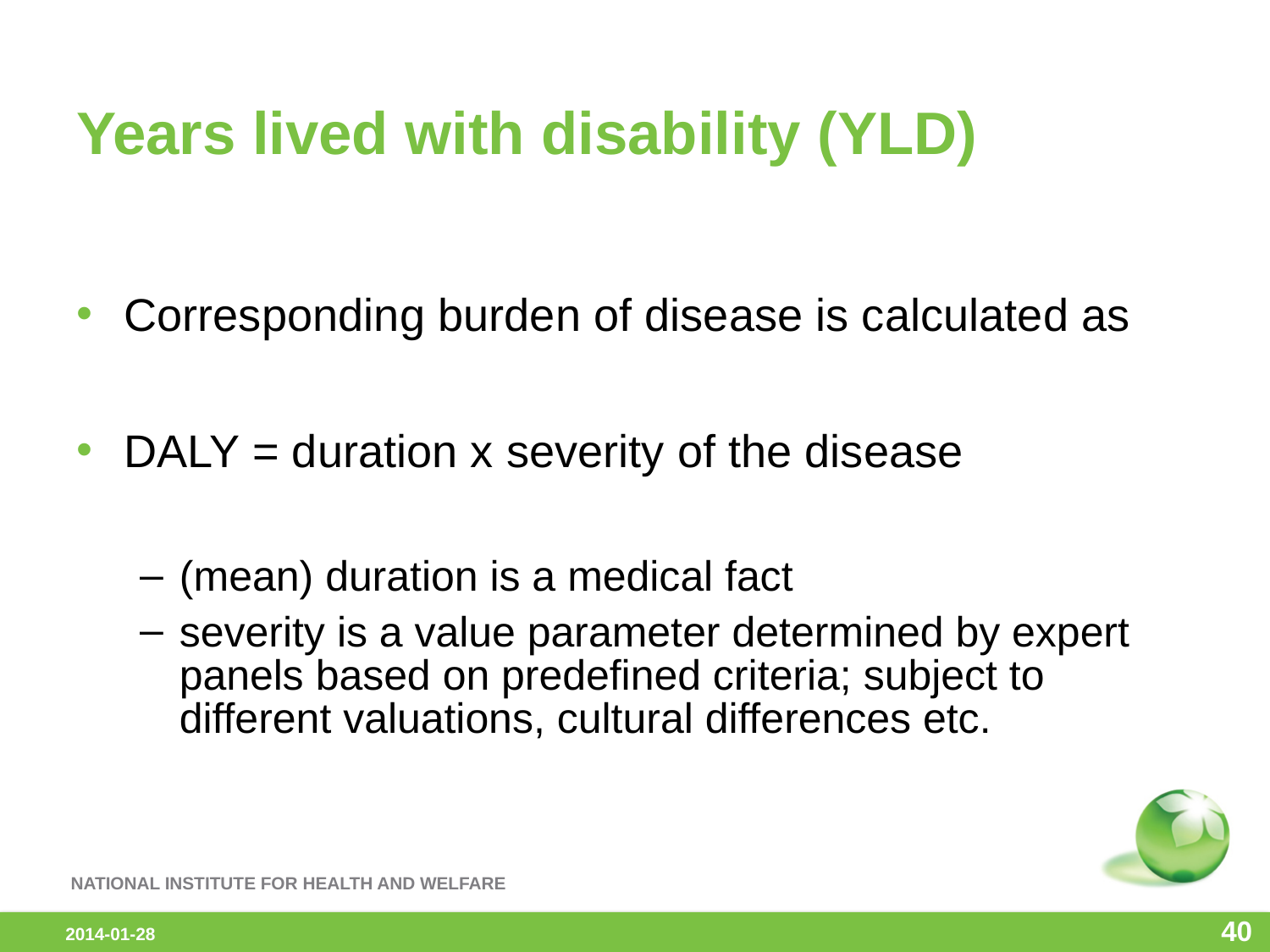

# Years lived with disability (YLD)

Corresponding burden of disease is calculated as

DALY = duration x severity of the disease

(mean) duration is a medical fact
severity is a value parameter determined by expert panels based on predefined criteria; subject to different valuations, cultural differences etc.
40
2014-01-28